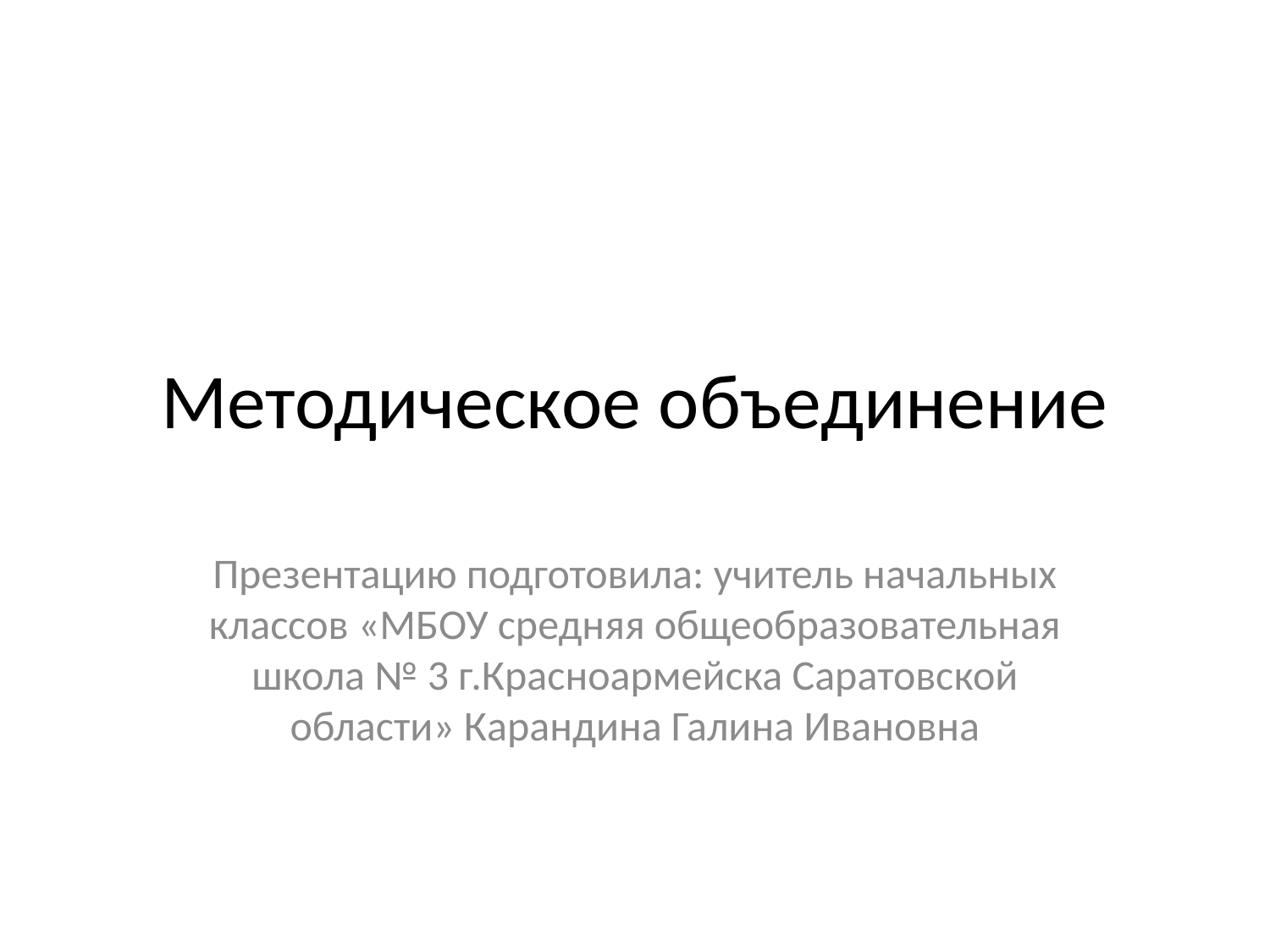

# Методическое объединение
Презентацию подготовила: учитель начальных классов «МБОУ средняя общеобразовательная школа № 3 г.Красноармейска Саратовской области» Карандина Галина Ивановна